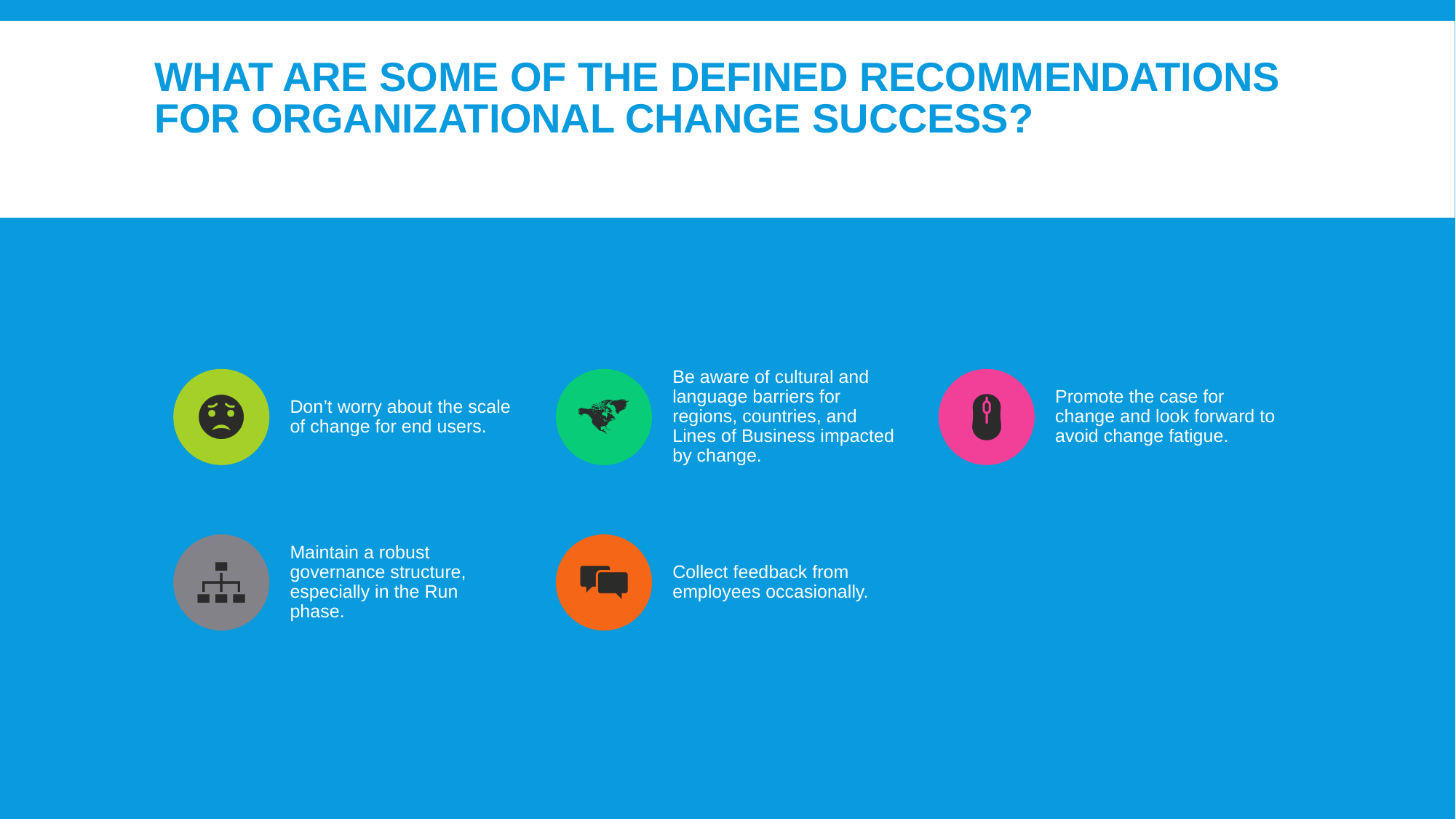

# What are some of the defined recommendations for organizational change success?
Don’t worry about the scale of change for end users.
Be aware of cultural and language barriers for regions, countries, and Lines of Business impacted by change.
Promote the case for change and look forward to avoid change fatigue.
Maintain a robust governance structure, especially in the Run phase.
Collect feedback from employees occasionally.